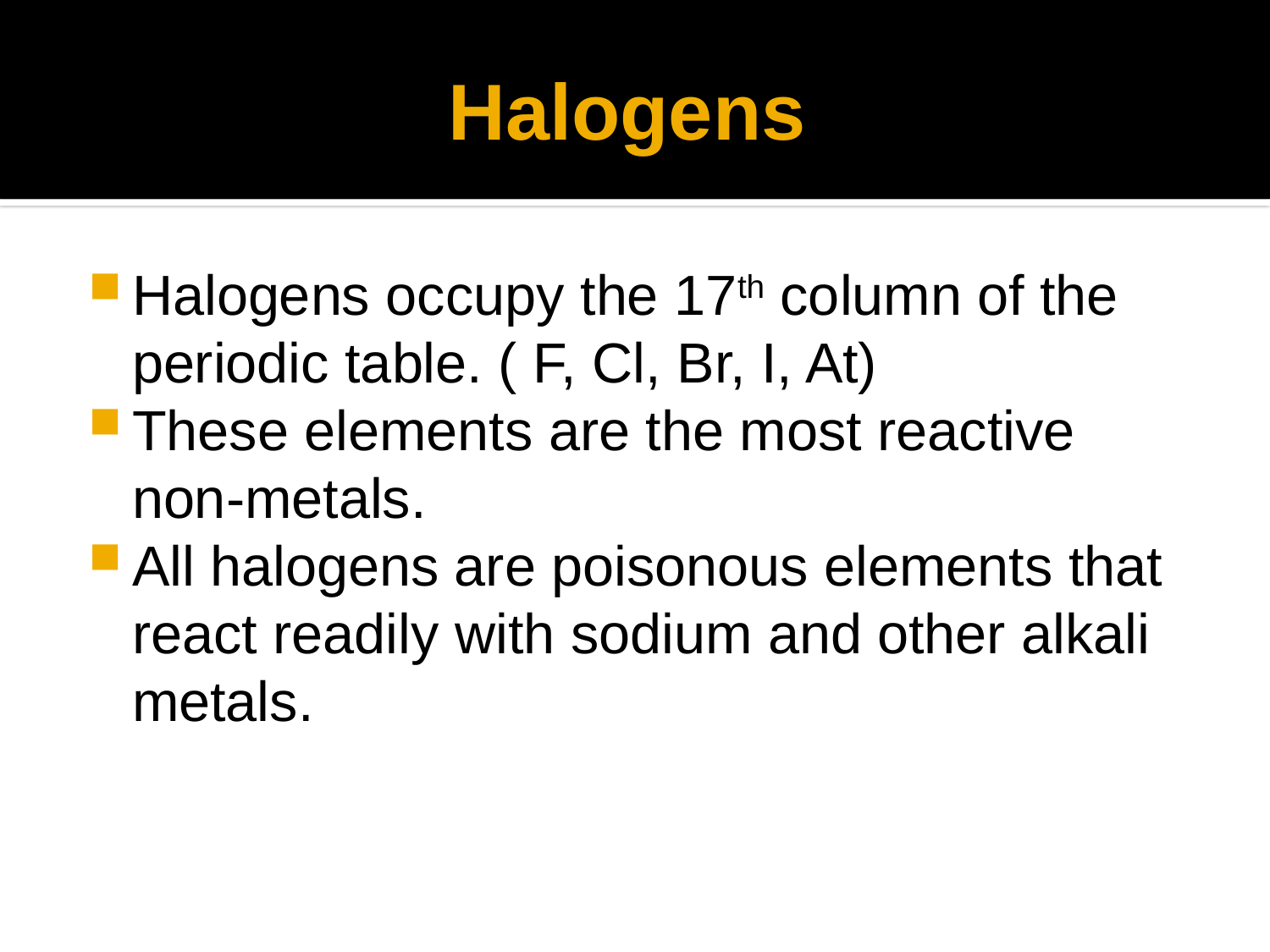

# Halogens
Halogens occupy the 17th column of the periodic table. ( F, Cl, Br, I, At)
These elements are the most reactive non-metals.
All halogens are poisonous elements that react readily with sodium and other alkali metals.